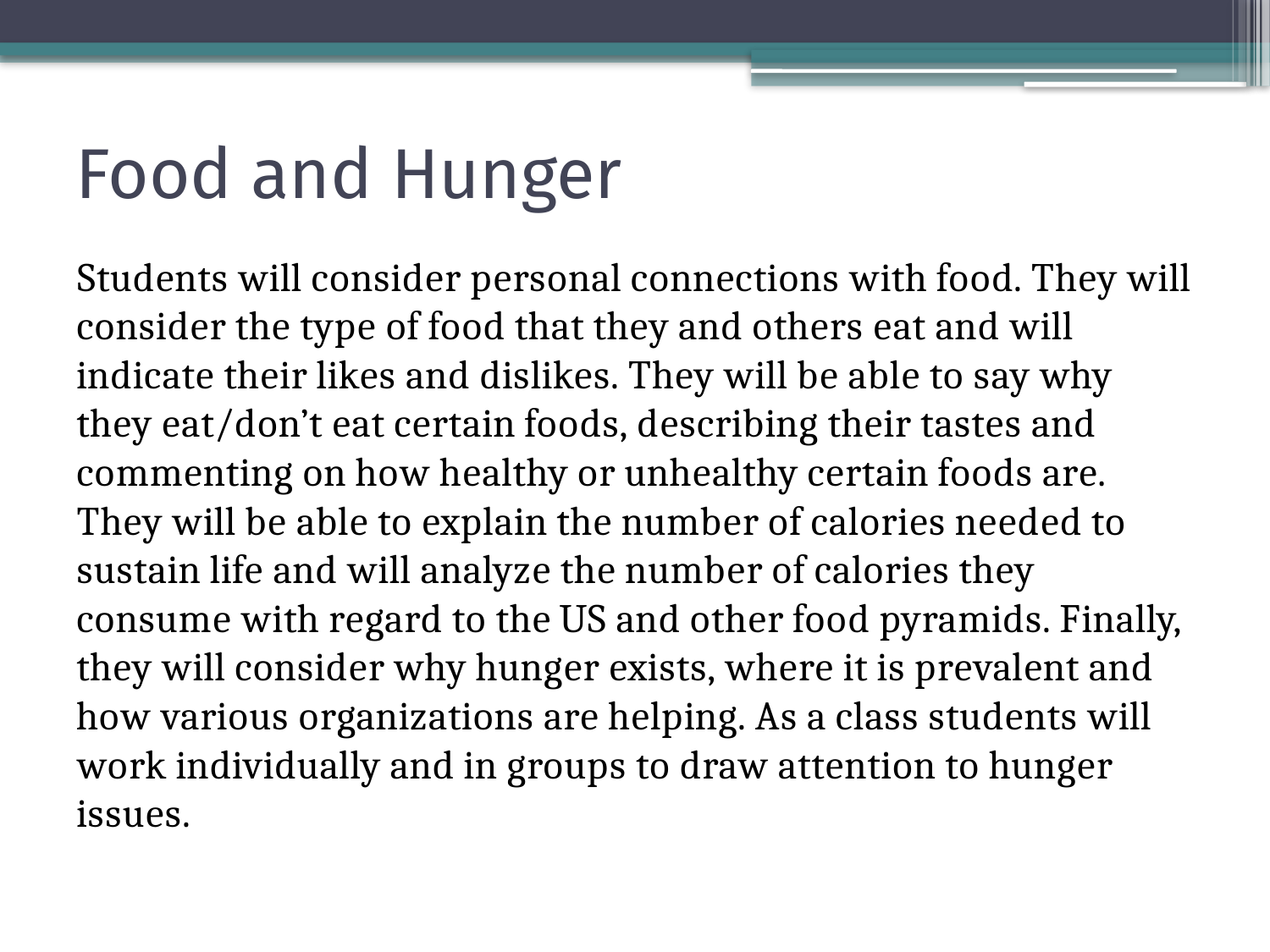

# Food and Hunger
Students will consider personal connections with food. They will consider the type of food that they and others eat and will indicate their likes and dislikes. They will be able to say why they eat/don’t eat certain foods, describing their tastes and commenting on how healthy or unhealthy certain foods are.  They will be able to explain the number of calories needed to sustain life and will analyze the number of calories they consume with regard to the US and other food pyramids. Finally, they will consider why hunger exists, where it is prevalent and how various organizations are helping. As a class students will work individually and in groups to draw attention to hunger issues.